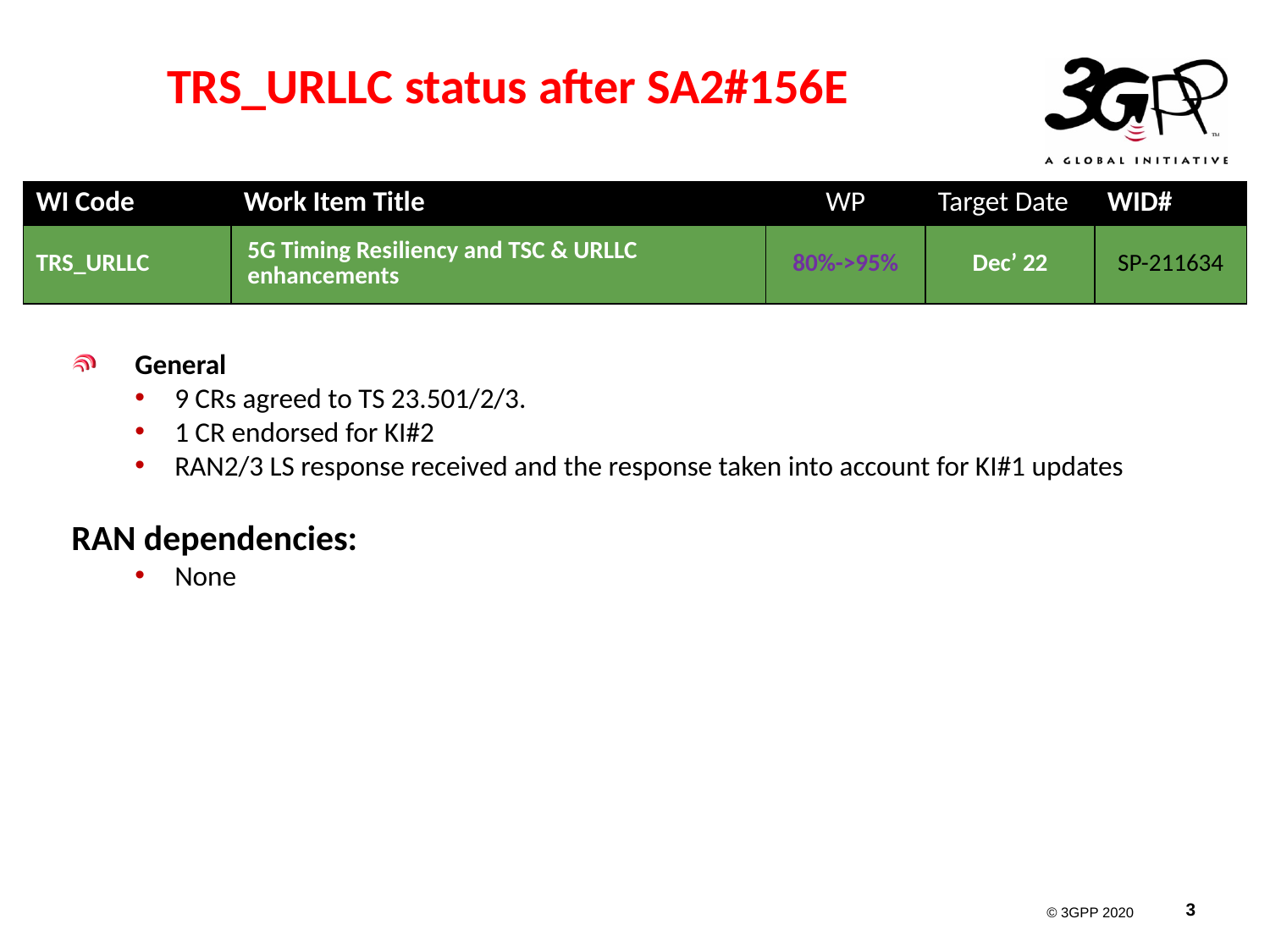

# TRS_URLLC status after SA2#156E
| WI Code | Work Item Title | WP | Target Date | WID# |
| --- | --- | --- | --- | --- |
| TRS\_URLLC | 5G Timing Resiliency and TSC & URLLC enhancements | 80%->95% | Dec’ 22 | SP-211634 |
General
9 CRs agreed to TS 23.501/2/3.
1 CR endorsed for KI#2
RAN2/3 LS response received and the response taken into account for KI#1 updates

RAN dependencies:
None